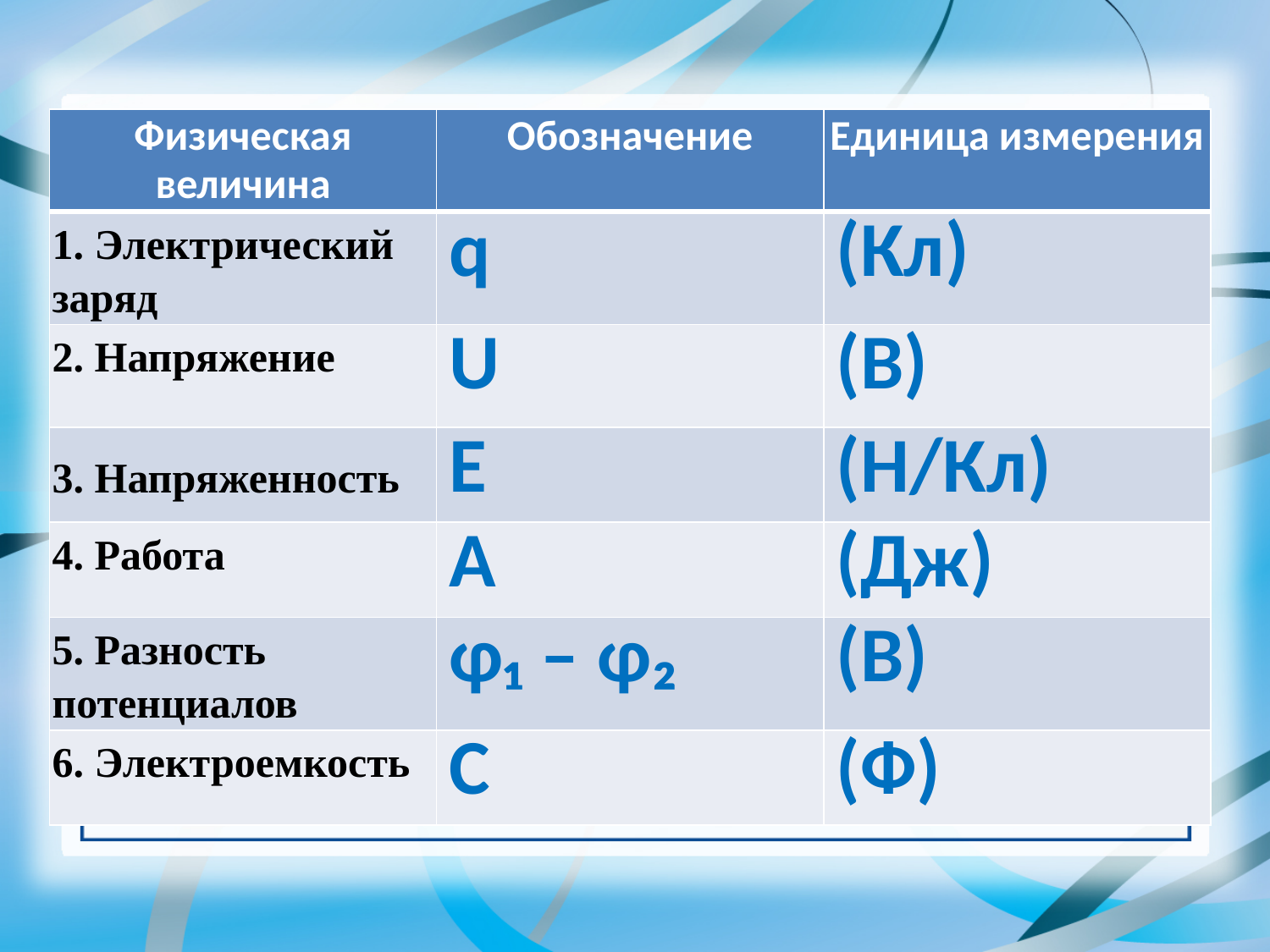

# Повторить основные формулы по теме: «Основы электростатики»
| Физическая величина | Обозначение | Единица измерения |
| --- | --- | --- |
| 1. Электрический заряд | q | (Кл) |
| 2. Напряжение | U | (В) |
| 3. Напряженность | Е | (Н/Кл) |
| 4. Работа | А | (Дж) |
| 5. Разность потенциалов | φ₁ – φ₂ | (В) |
| 6. Электроемкость | С | (Ф) |